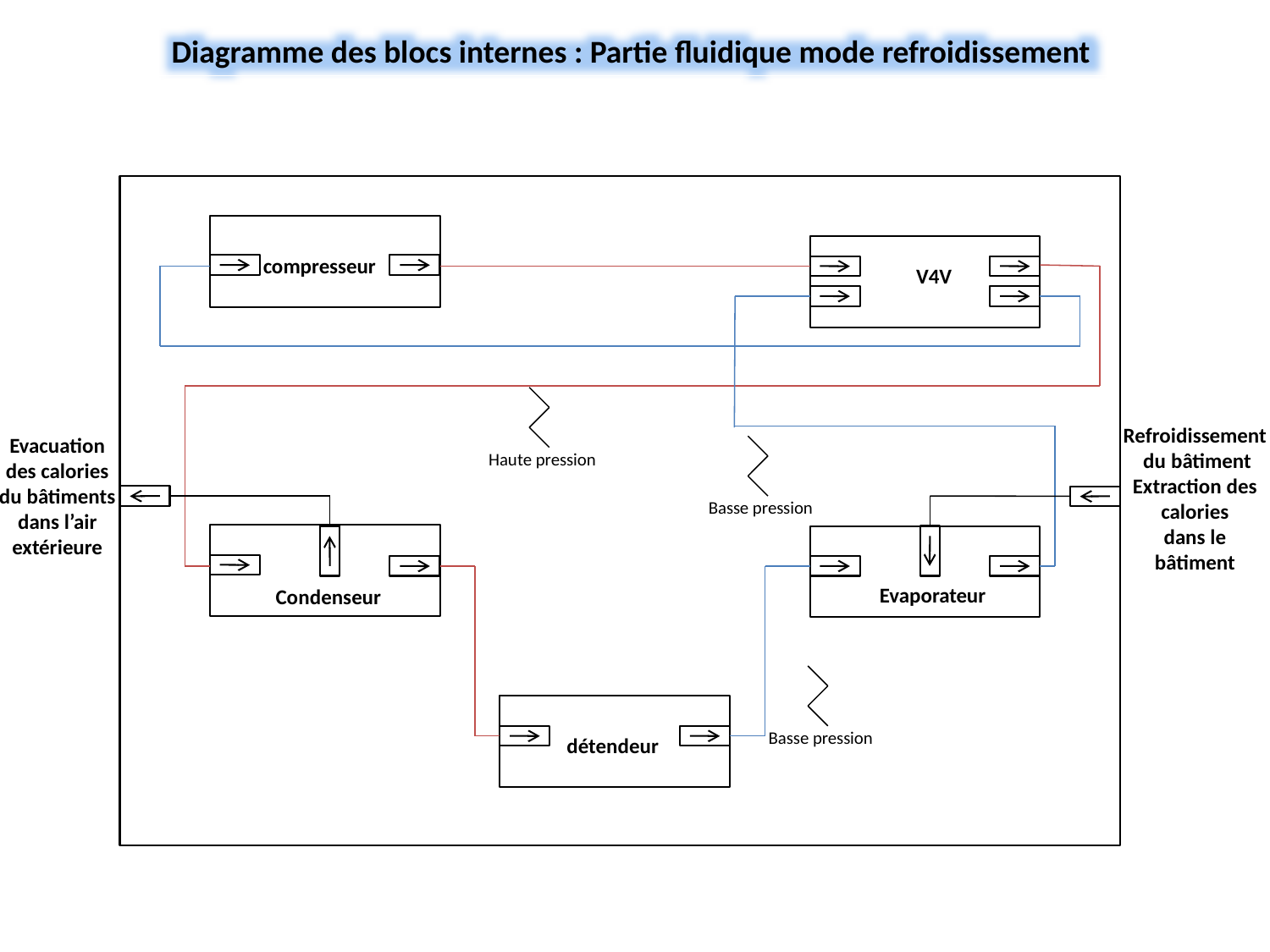

Diagramme des blocs internes : Partie fluidique mode refroidissement

compresseur

V4V

Haute pression
Refroidissement  du bâtiment
Extraction des calories
dans le bâtiment
Evacuation
des calories du bâtiments
dans l’air
extérieure
Basse pression

Evaporateur
Condenseur
Basse pression

détendeur